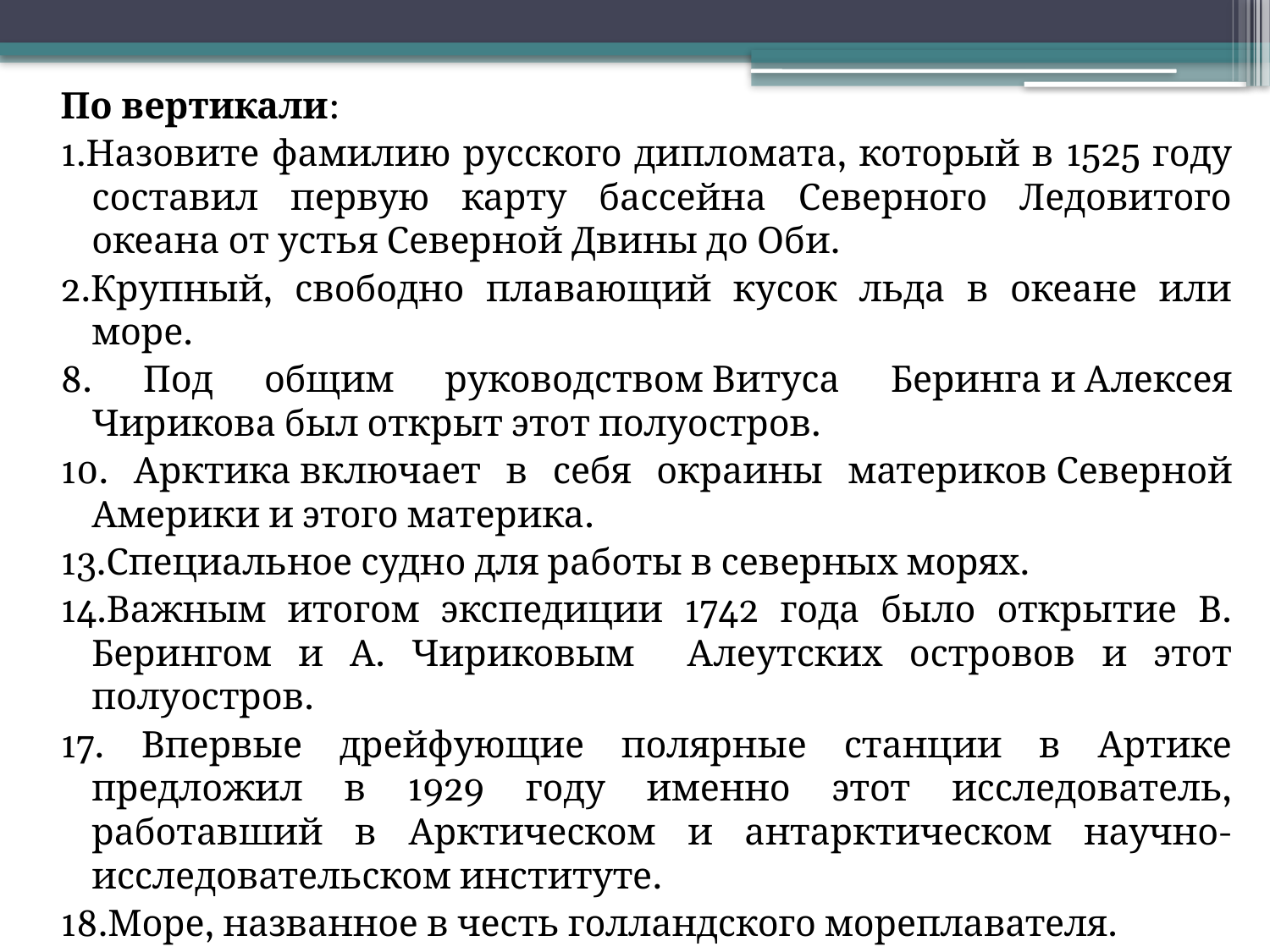

По вертикали:
1.Назовите фамилию русского дипломата, который в 1525 году составил первую карту бассейна Северного Ледовитого океана от устья Северной Двины до Оби.
2.Крупный, свободно плавающий кусок льда в океане или море.
8. Под общим руководством Витуса Беринга и Алексея Чирикова был открыт этот полуостров.
10. Арктика включает в себя окраины материков Северной Америки и этого материка.
13.Специальное судно для работы в северных морях.
14.Важным итогом экспедиции 1742 года было открытие В. Берингом и А. Чириковым  Алеутских островов и этот полуостров.
17. Впервые дрейфующие полярные станции в Артике предложил в 1929 году именно этот исследователь, работавший в Арктическом и антарктическом научно-исследовательском институте.
18.Море, названное в честь голландского мореплавателя.
#